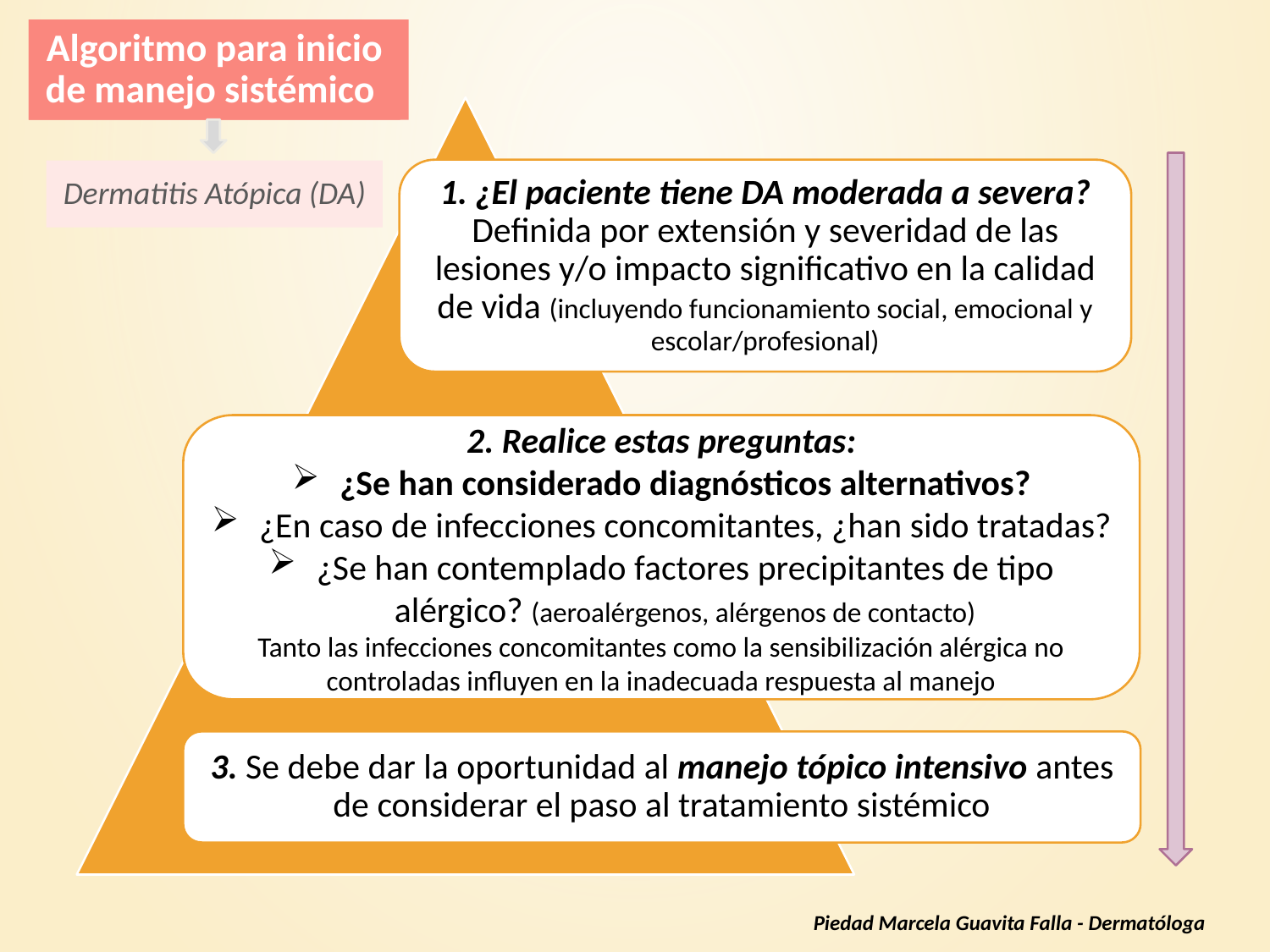

Algoritmo para inicio de manejo sistémico

1. ¿El paciente tiene DA moderada a severa?
Definida por extensión y severidad de las lesiones y/o impacto significativo en la calidad de vida (incluyendo funcionamiento social, emocional y escolar/profesional)
Dermatitis Atópica (DA)
2. Realice estas preguntas:
¿Se han considerado diagnósticos alternativos?
¿En caso de infecciones concomitantes, ¿han sido tratadas?
¿Se han contemplado factores precipitantes de tipo alérgico? (aeroalérgenos, alérgenos de contacto)
Tanto las infecciones concomitantes como la sensibilización alérgica no controladas influyen en la inadecuada respuesta al manejo
3. Se debe dar la oportunidad al manejo tópico intensivo antes de considerar el paso al tratamiento sistémico
Piedad Marcela Guavita Falla - Dermatóloga